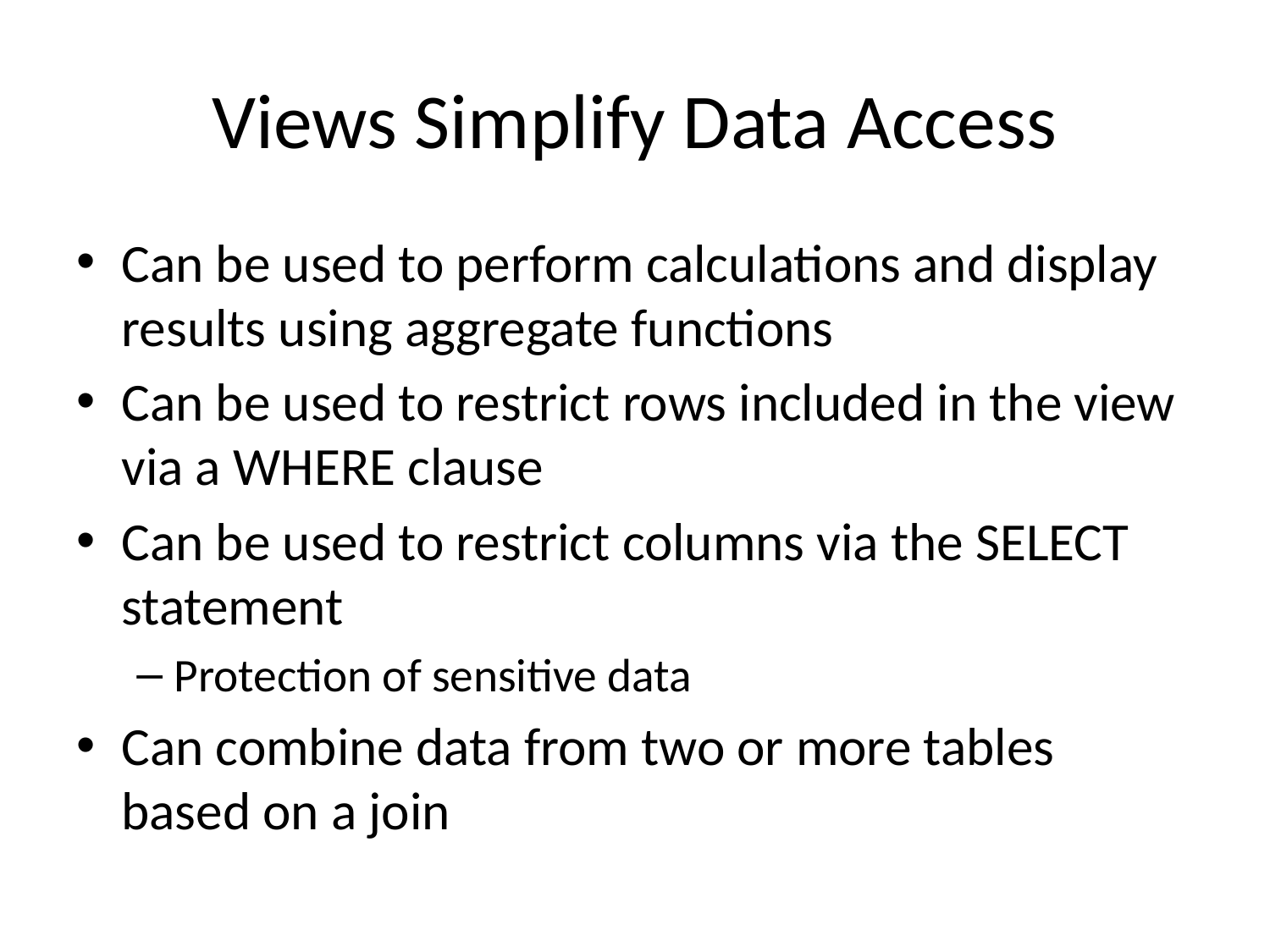

# Views Simplify Data Access
Can be used to perform calculations and display results using aggregate functions
Can be used to restrict rows included in the view via a WHERE clause
Can be used to restrict columns via the SELECT statement
Protection of sensitive data
Can combine data from two or more tables based on a join